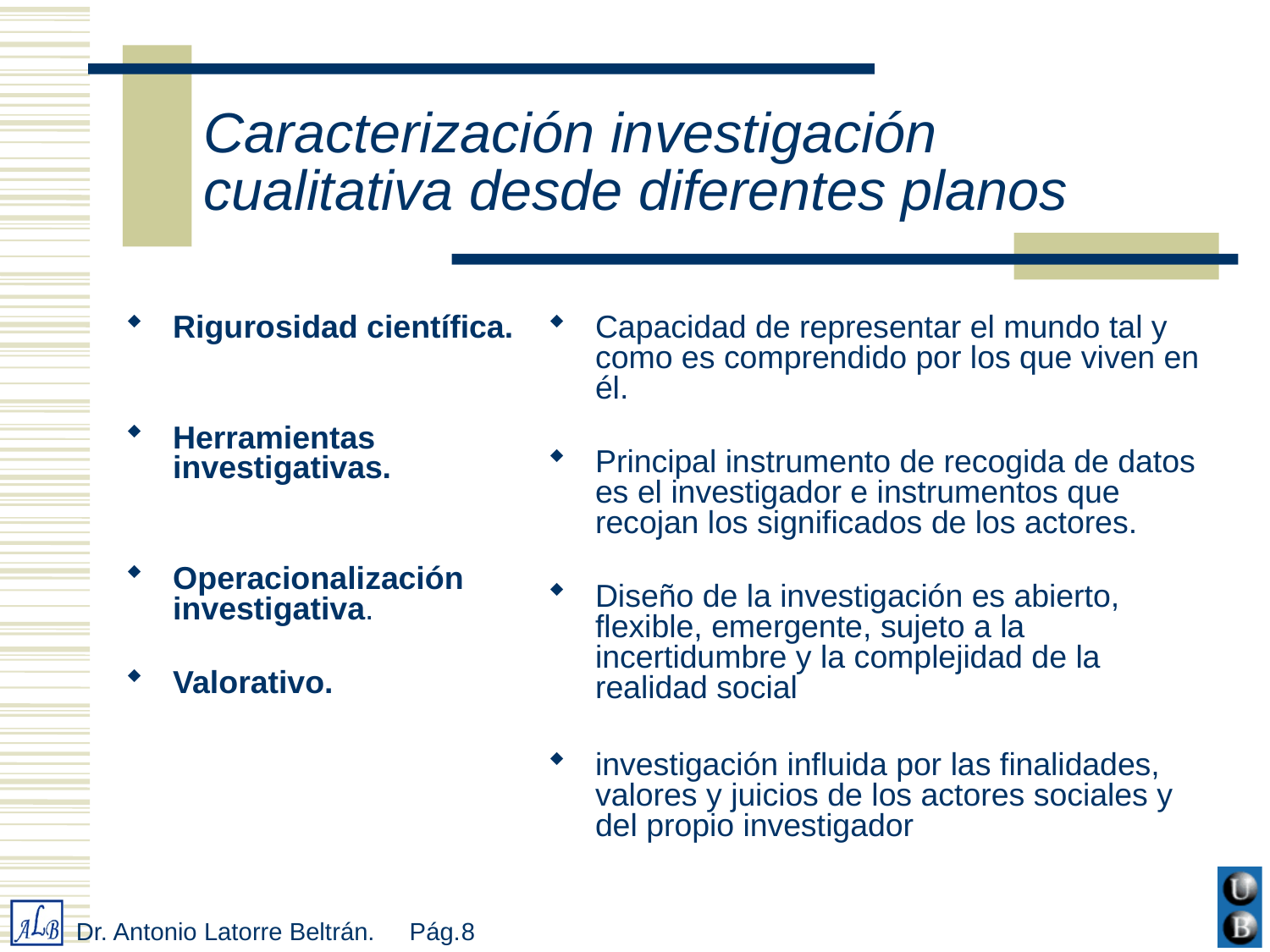

# Caracterización investigación cualitativa desde diferentes planos
Rigurosidad científica.

Herramientas investigativas.

Operacionalización investigativa.

Valorativo.
Capacidad de representar el mundo tal y como es comprendido por los que viven en él.

Principal instrumento de recogida de datos es el investigador e instrumentos que recojan los significados de los actores.

Diseño de la investigación es abierto, flexible, emergente, sujeto a la incertidumbre y la complejidad de la realidad social

investigación influida por las finalidades, valores y juicios de los actores sociales y del propio investigador